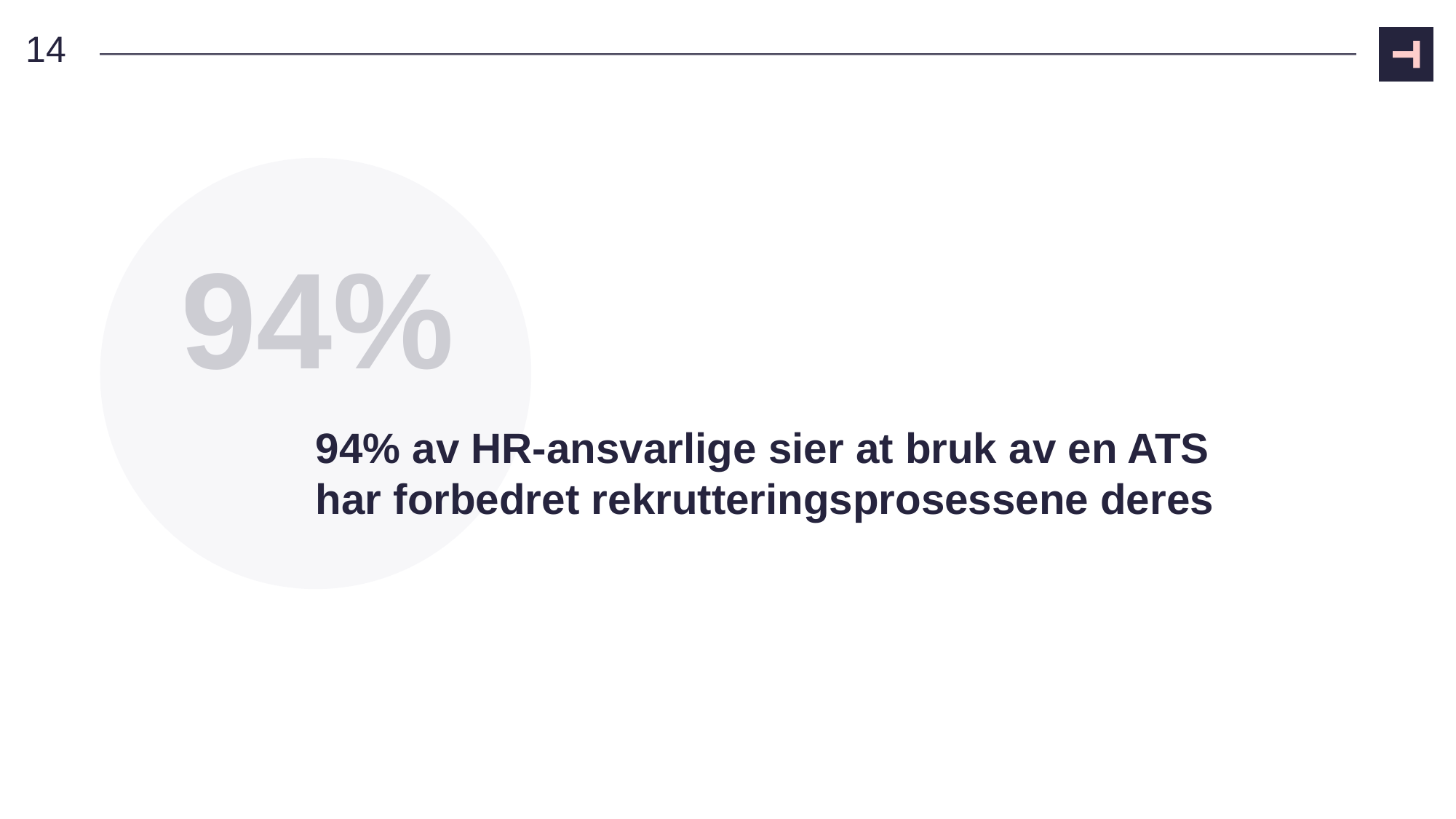

14

94%
# 94% av HR-ansvarlige sier at bruk av en ATS har forbedret rekrutteringsprosessene deres